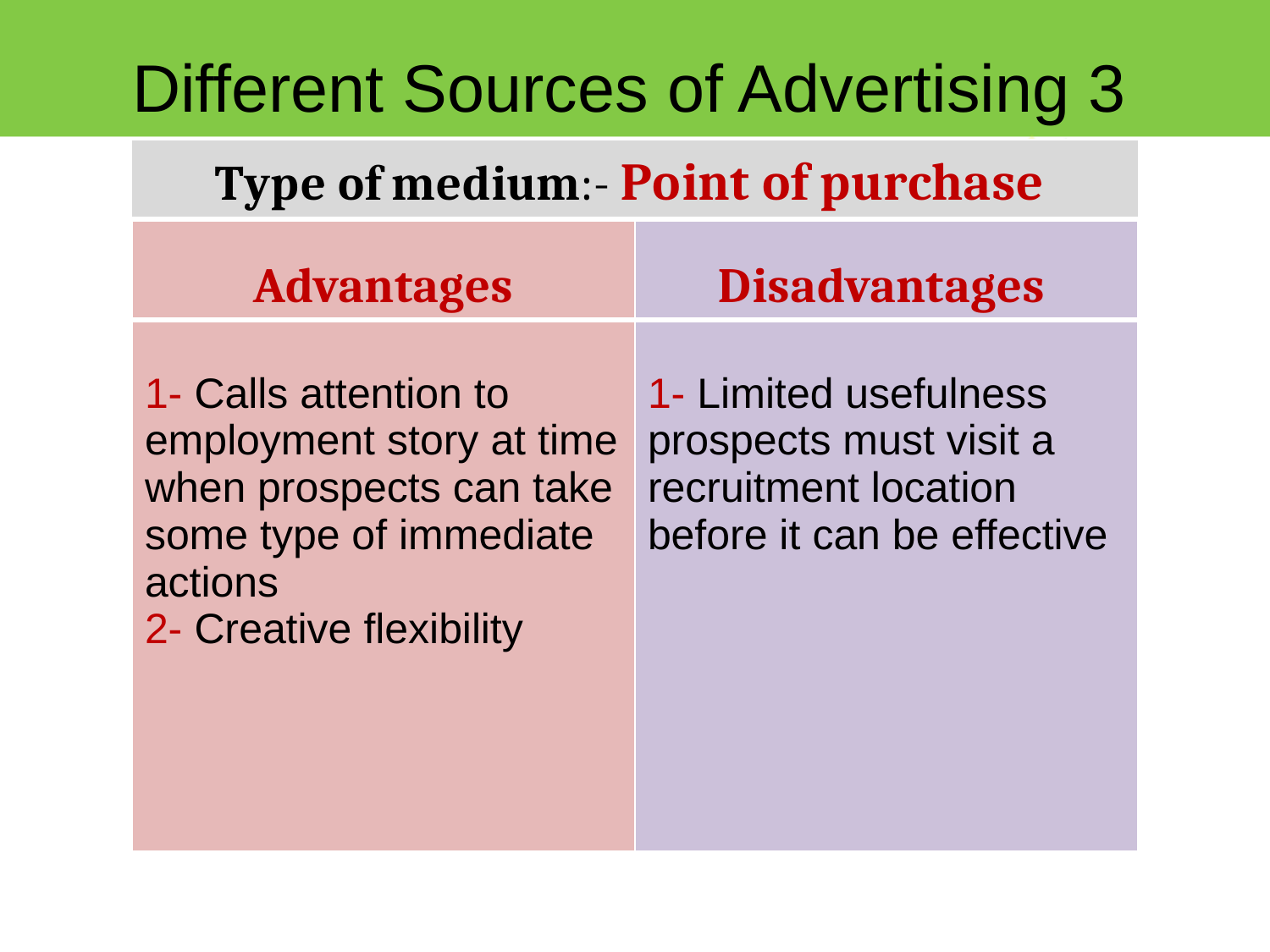

Different Sources of Advertising 3

Type of medium:- Point of purchase
| Advantages | Disadvantages |
| --- | --- |
| 1- Calls attention to employment story at time when prospects can take some type of immediate actions 2- Creative flexibility | 1- Limited usefulness prospects must visit a recruitment location before it can be effective |
| --- | --- |